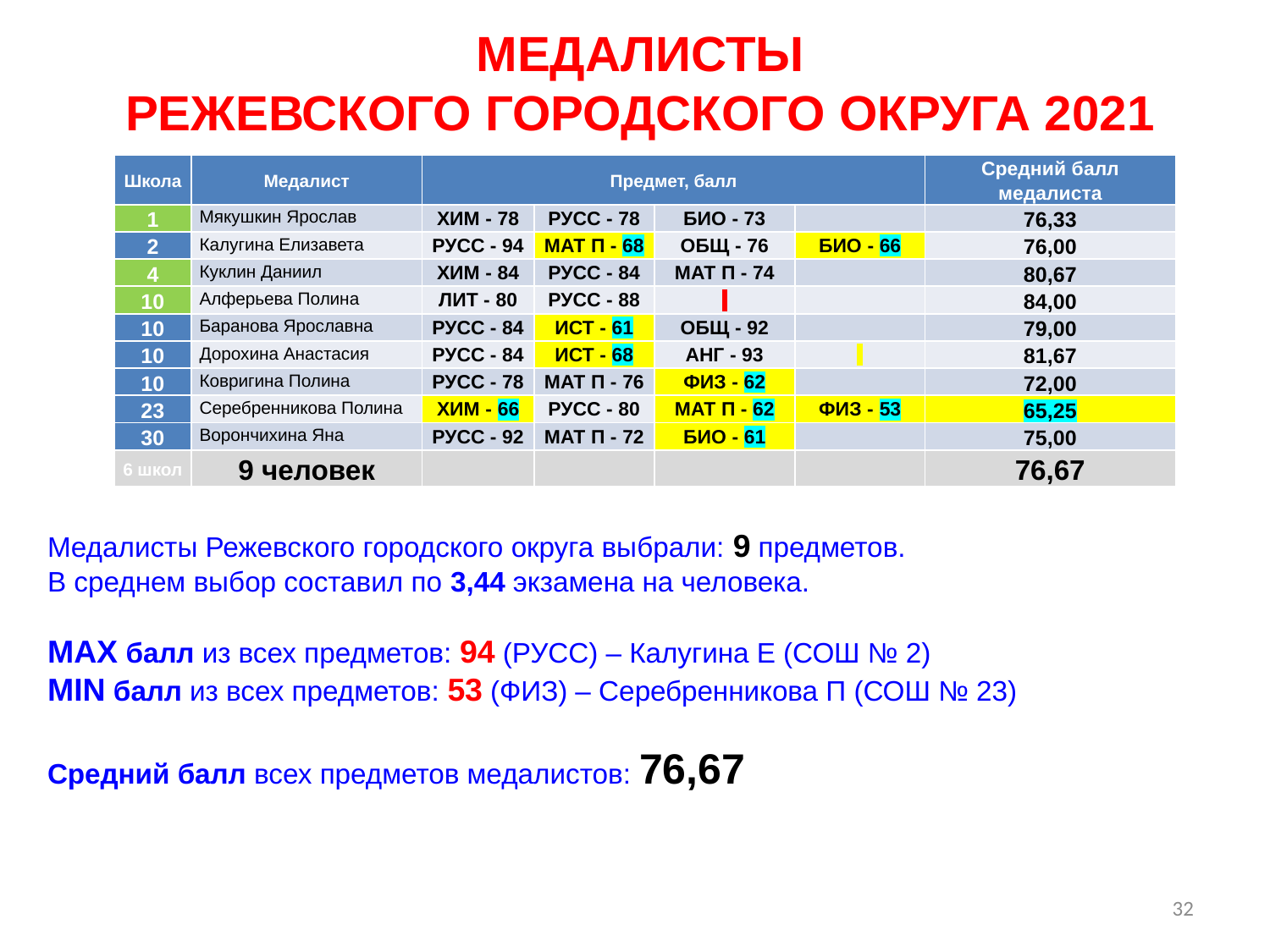

МЕДАЛИСТЫ
РЕЖЕВСКОГО ГОРОДСКОГО ОКРУГА 2021
| Школа | Медалист | Предмет, балл |  |  |  | Средний балл медалиста |
| --- | --- | --- | --- | --- | --- | --- |
| 1 | Мякушкин Ярослав | ХИМ - 78 | РУСС - 78 | БИО - 73 |  | 76,33 |
| 2 | Калугина Елизавета | РУСС - 94 | МАТ П - 68 | ОБЩ - 76 | БИО - 66 | 76,00 |
| 4 | Куклин Даниил | ХИМ - 84 | РУСС - 84 | МАТ П - 74 |  | 80,67 |
| 10 | Алферьева Полина | ЛИТ - 80 | РУСС - 88 |  |  | 84,00 |
| 10 | Баранова Ярославна | РУСС - 84 | ИСТ - 61 | ОБЩ - 92 |  | 79,00 |
| 10 | Дорохина Анастасия | РУСС - 84 | ИСТ - 68 | АНГ - 93 |  | 81,67 |
| 10 | Ковригина Полина | РУСС - 78 | МАТ П - 76 | ФИЗ - 62 |  | 72,00 |
| 23 | Серебренникова Полина | ХИМ - 66 | РУСС - 80 | МАТ П - 62 | ФИЗ - 53 | 65,25 |
| 30 | Ворончихина Яна | РУСС - 92 | МАТ П - 72 | БИО - 61 |  | 75,00 |
| 6 школ | 9 человек |  |  |  |  | 76,67 |
Медалисты Режевского городского округа выбрали: 9 предметов.
В среднем выбор составил по 3,44 экзамена на человека.

MAX балл из всех предметов: 94 (РУСС) – Калугина Е (СОШ № 2)
MIN балл из всех предметов: 53 (ФИЗ) – Серебренникова П (СОШ № 23)

Средний балл всех предметов медалистов: 76,67
32